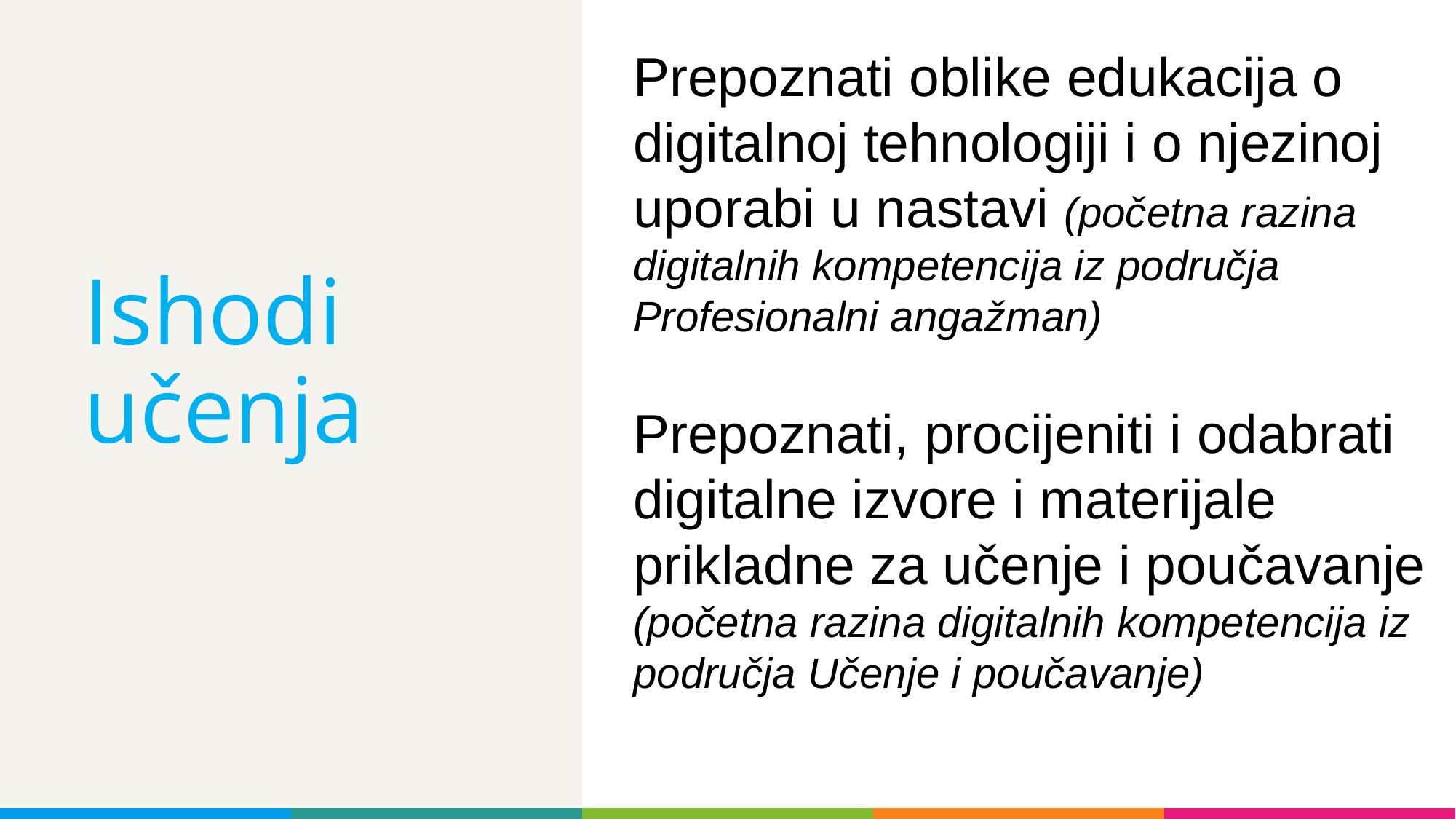

Prepoznati oblike edukacija o digitalnoj tehnologiji i o njezinoj uporabi u nastavi (početna razina digitalnih kompetencija iz područja Profesionalni angažman)

Prepoznati, procijeniti i odabrati digitalne izvore i materijale
prikladne za učenje i poučavanje (početna razina digitalnih kompetencija iz područja Učenje i poučavanje)
# Ishodi učenja